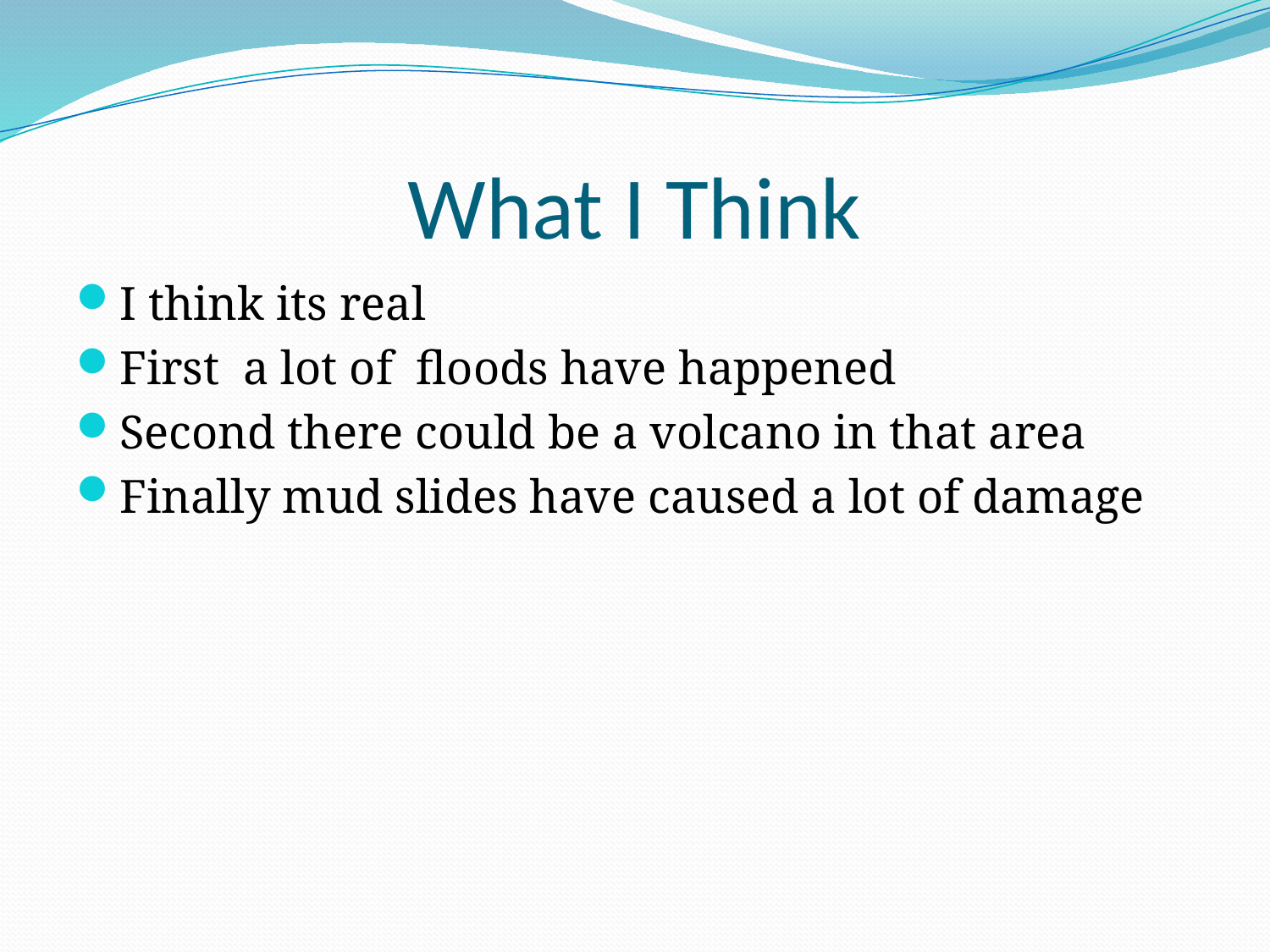

# What I Think
I think its real
First  a lot of  floods have happened
Second there could be a volcano in that area
Finally mud slides have caused a lot of damage